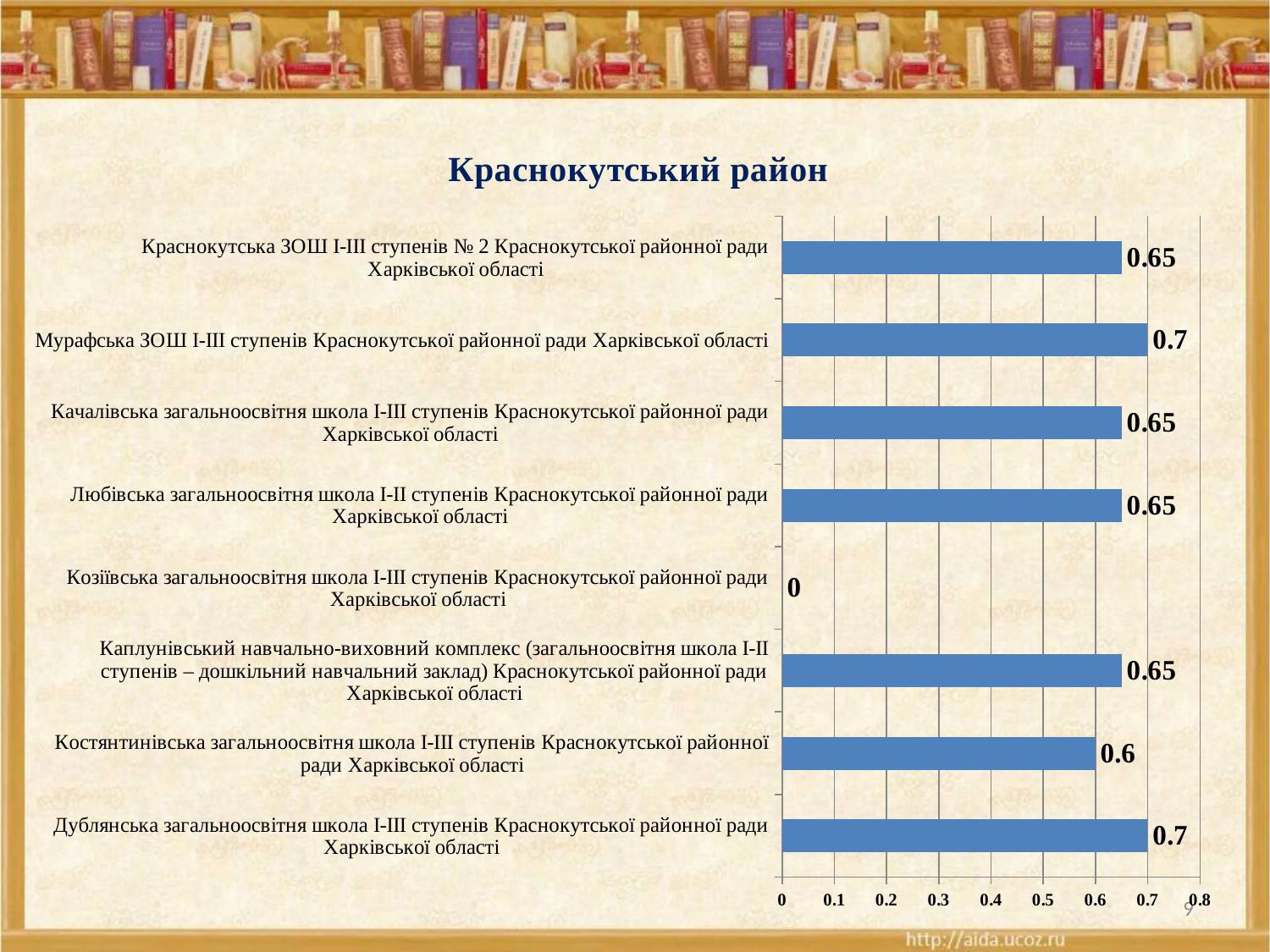

### Chart: Краснокутський район

| Category | Краснокутський район |
|---|---|
| Дублянська загальноосвітня школа І-ІІІ ступенів Краснокутської районної ради Харківської області | 0.7 |
| Костянтинівська загальноосвітня школа І-ІІІ ступенів Краснокутської районної ради Харківської області | 0.6 |
| Каплунівський навчально-виховний комплекс (загальноосвітня школа І-ІІ ступенів – дошкільний навчальний заклад) Краснокутської районної ради Харківської області | 0.65 |
| Козіївська загальноосвітня школа І-ІІІ ступенів Краснокутської районної ради Харківської області | 0.0 |
| Любівська загальноосвітня школа І-ІІ ступенів Краснокутської районної ради Харківської області | 0.65 |
| Качалівська загальноосвітня школа І-ІІІ ступенів Краснокутської районної ради Харківської області | 0.65 |
| Мурафська ЗОШ І-ІІІ ступенів Краснокутської районної ради Харківської області | 0.7 |
| Краснокутська ЗОШ І-ІІІ ступенів № 2 Краснокутської районної ради Харківської області | 0.65 |
9